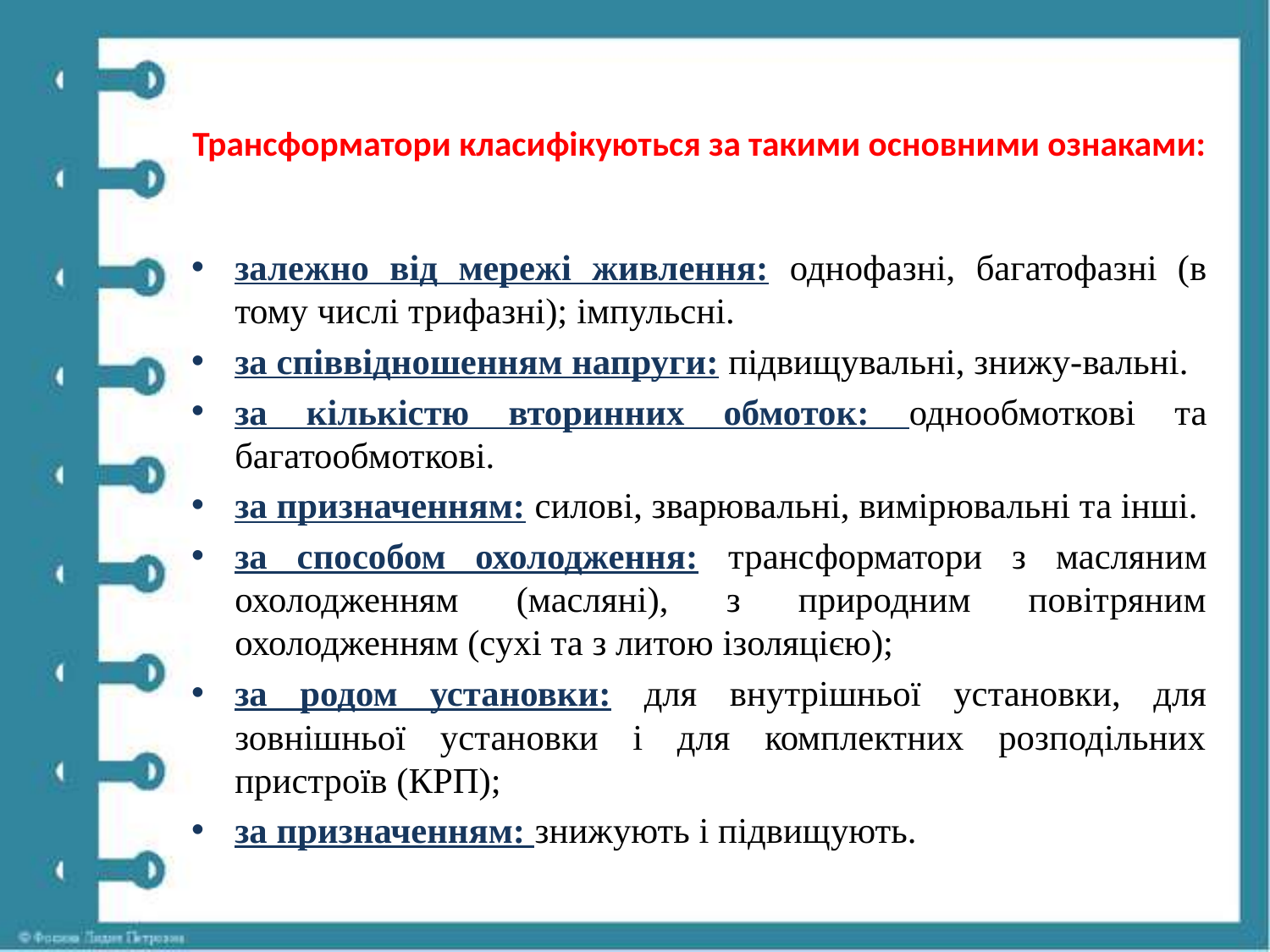

# Трансформатори класифікуються за такими основними ознаками:
залежно від мережі живлення: однофазні, багатофазні (в тому числі трифазні); імпульсні.
за співвідношенням напруги: підвищувальні, знижу-вальні.
за кількістю вторинних обмоток: однообмоткові та багатообмоткові.
за призначенням: силові, зварювальні, вимірювальні та інші.
за способом охолодження: трансформатори з масляним охолодженням (масляні), з природним повітряним охолодженням (сухі та з литою ізоляцією);
за родом установки: для внутрішньої установки, для зовнішньої установки і для комплектних розподільних пристроїв (КРП);
за призначенням: знижують і підвищують.